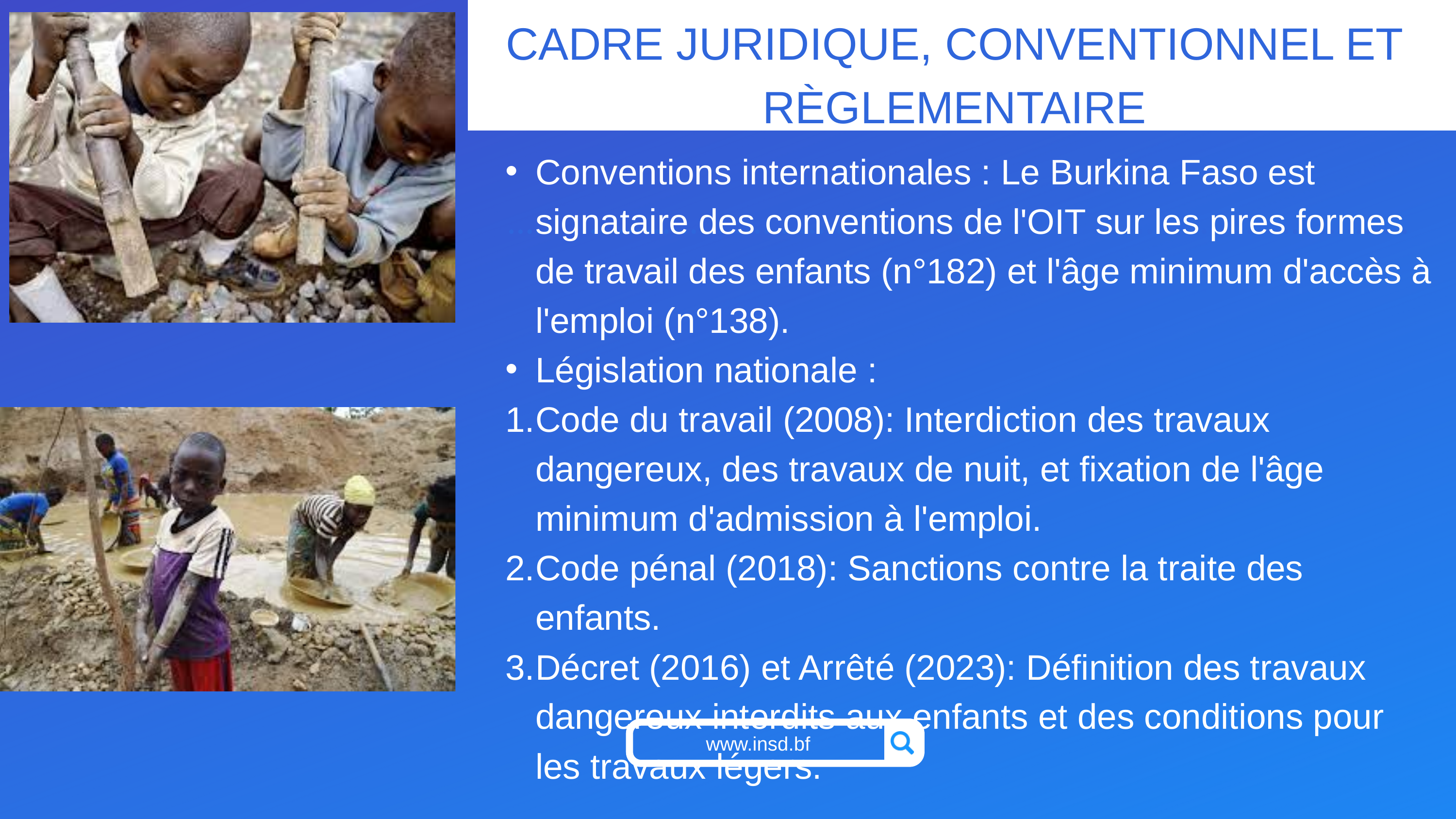

CADRE JURIDIQUE, CONVENTIONNEL ET RÈGLEMENTAIRE

Conventions internationales : Le Burkina Faso est signataire des conventions de l'OIT sur les pires formes de travail des enfants (n°182) et l'âge minimum d'accès à l'emploi (n°138).
Législation nationale :
Code du travail (2008): Interdiction des travaux dangereux, des travaux de nuit, et fixation de l'âge minimum d'admission à l'emploi.
Code pénal (2018): Sanctions contre la traite des enfants.
Décret (2016) et Arrêté (2023): Définition des travaux dangereux interdits aux enfants et des conditions pour les travaux légers.

www.insd.bf